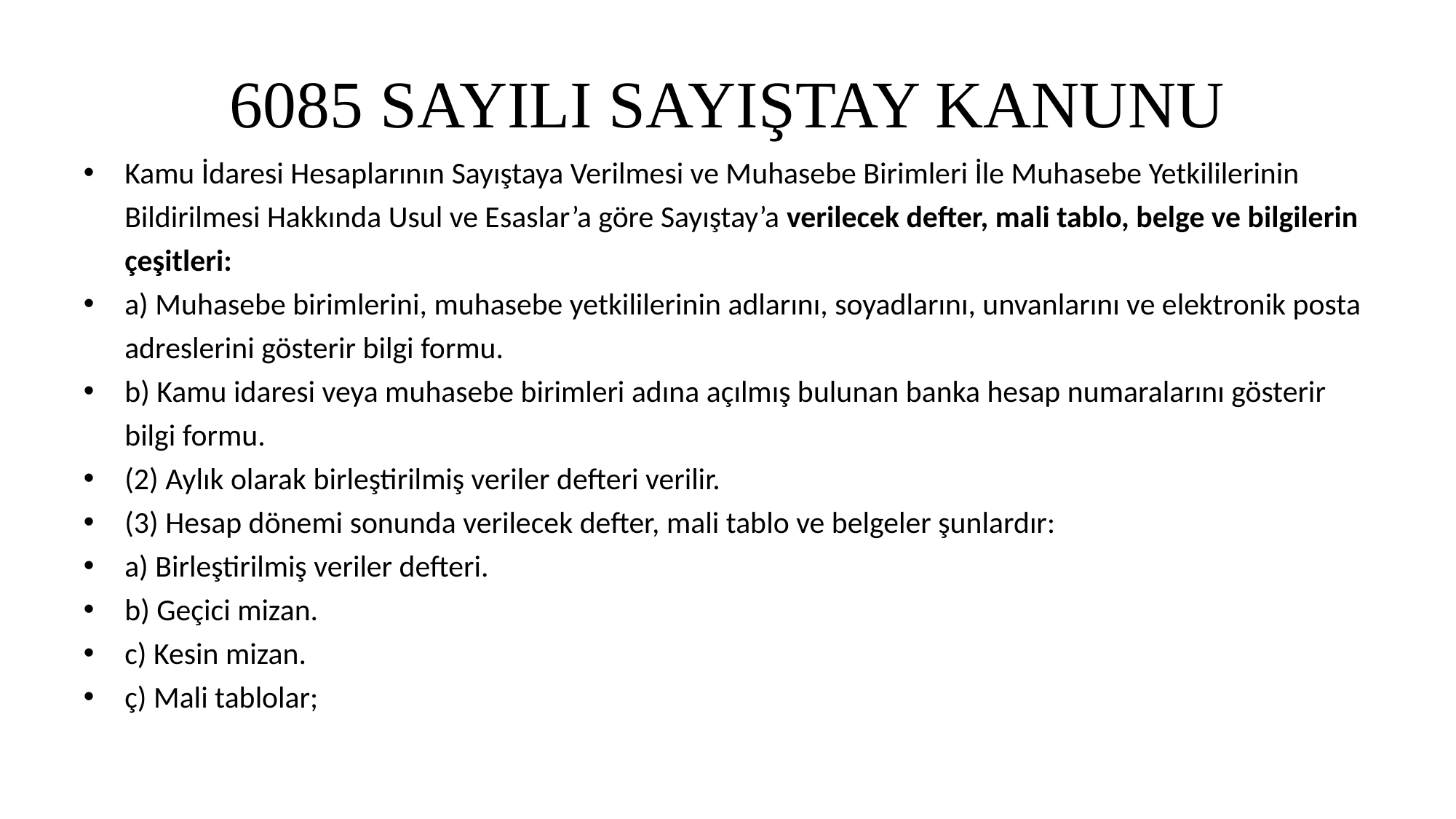

# 6085 SAYILI SAYIŞTAY KANUNU
Kamu İdaresi Hesaplarının Sayıştaya Verilmesi ve Muhasebe Birimleri İle Muhasebe Yetkililerinin Bildirilmesi Hakkında Usul ve Esaslar’a göre Sayıştay’a verilecek defter, mali tablo, belge ve bilgilerin çeşitleri:
a) Muhasebe birimlerini, muhasebe yetkililerinin adlarını, soyadlarını, unvanlarını ve elektronik posta adreslerini gösterir bilgi formu.
b) Kamu idaresi veya muhasebe birimleri adına açılmış bulunan banka hesap numaralarını gösterir bilgi formu.
(2) Aylık olarak birleştirilmiş veriler defteri verilir.
(3) Hesap dönemi sonunda verilecek defter, mali tablo ve belgeler şunlardır:
a) Birleştirilmiş veriler defteri.
b) Geçici mizan.
c) Kesin mizan.
ç) Mali tablolar;